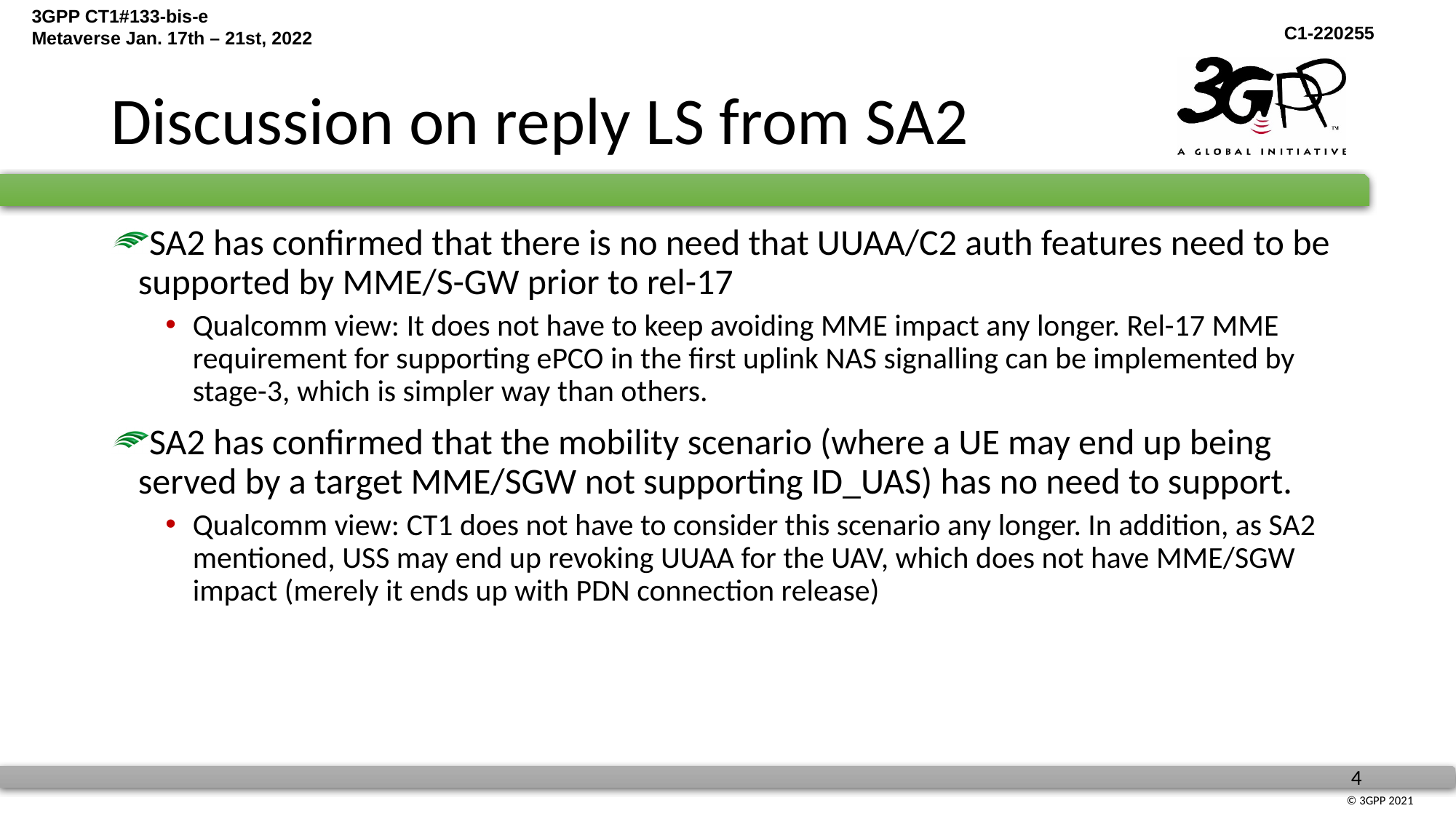

# Discussion on reply LS from SA2
SA2 has confirmed that there is no need that UUAA/C2 auth features need to be supported by MME/S-GW prior to rel-17
Qualcomm view: It does not have to keep avoiding MME impact any longer. Rel-17 MME requirement for supporting ePCO in the first uplink NAS signalling can be implemented by stage-3, which is simpler way than others.
SA2 has confirmed that the mobility scenario (where a UE may end up being served by a target MME/SGW not supporting ID_UAS) has no need to support.
Qualcomm view: CT1 does not have to consider this scenario any longer. In addition, as SA2 mentioned, USS may end up revoking UUAA for the UAV, which does not have MME/SGW impact (merely it ends up with PDN connection release)